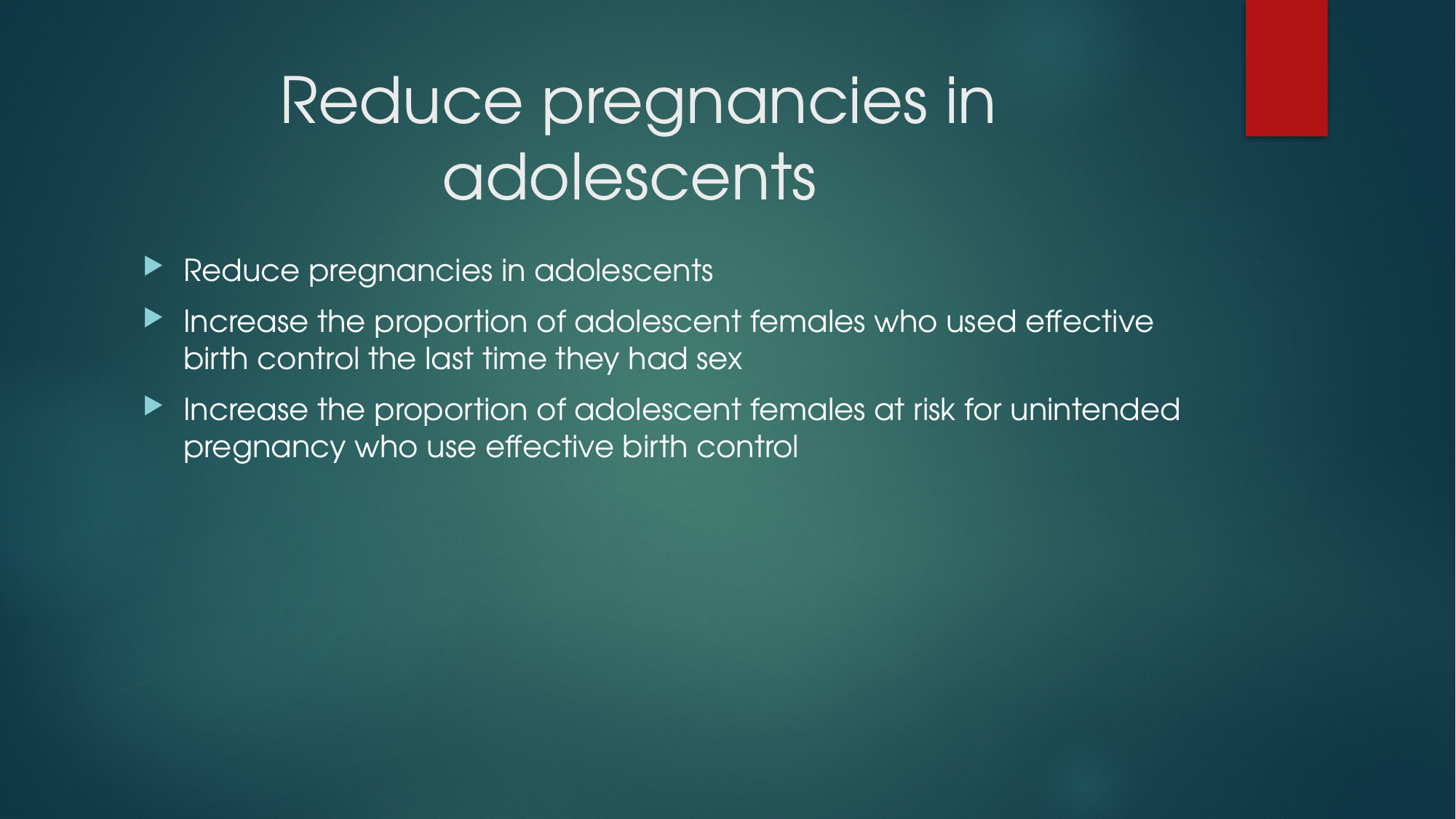

# Reduce pregnancies in adolescents
Reduce pregnancies in adolescents
Increase the proportion of adolescent females who used effective birth control the last time they had sex
Increase the proportion of adolescent females at risk for unintended pregnancy who use effective birth control